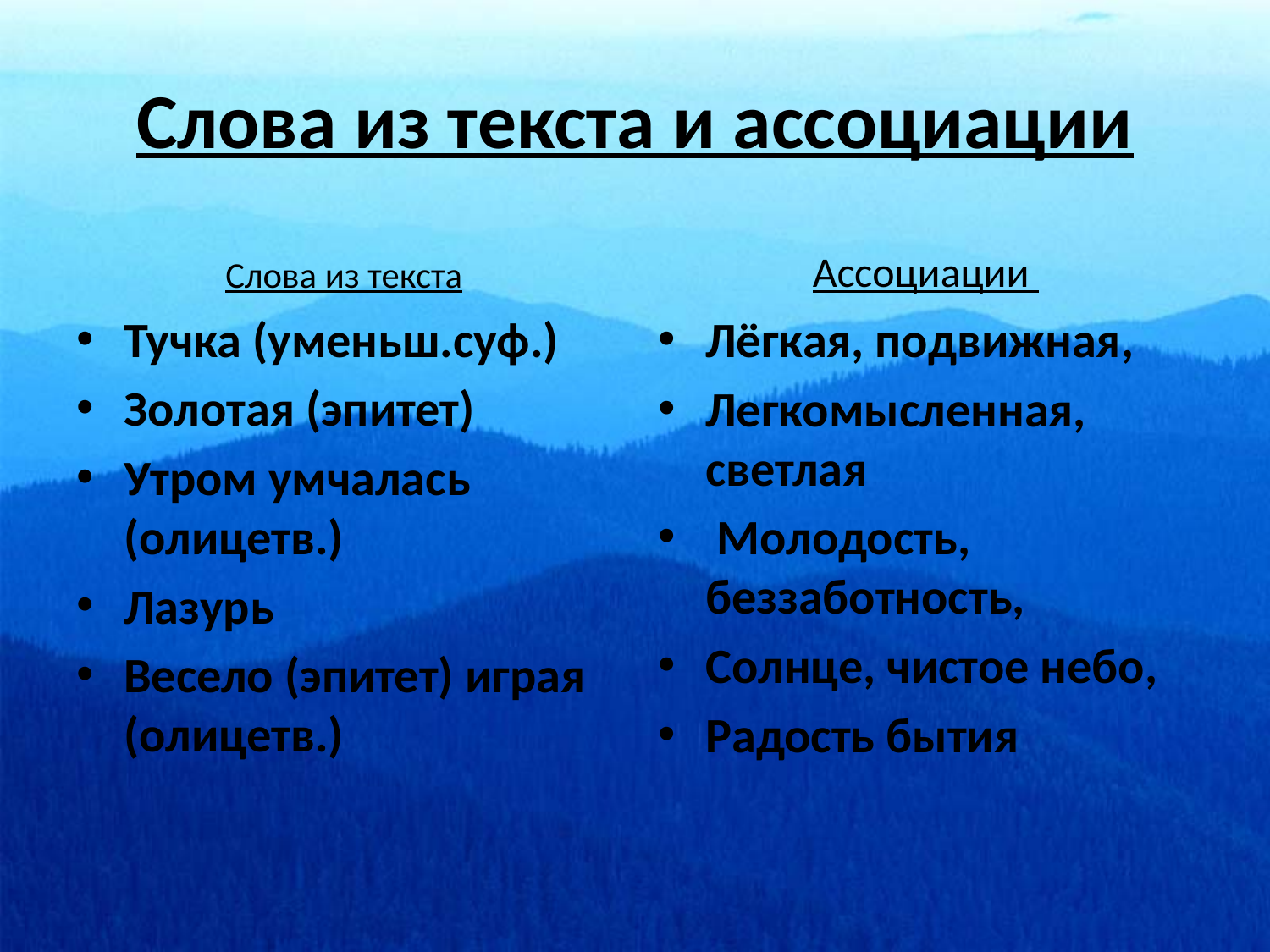

# Слова из текста и ассоциации

Слова из текста
Ассоциации
Тучка (уменьш.суф.)
Золотая (эпитет)
Утром умчалась (олицетв.)
Лазурь
Весело (эпитет) играя (олицетв.)
Лёгкая, подвижная,
Легкомысленная, светлая
 Молодость, беззаботность,
Солнце, чистое небо,
Радость бытия